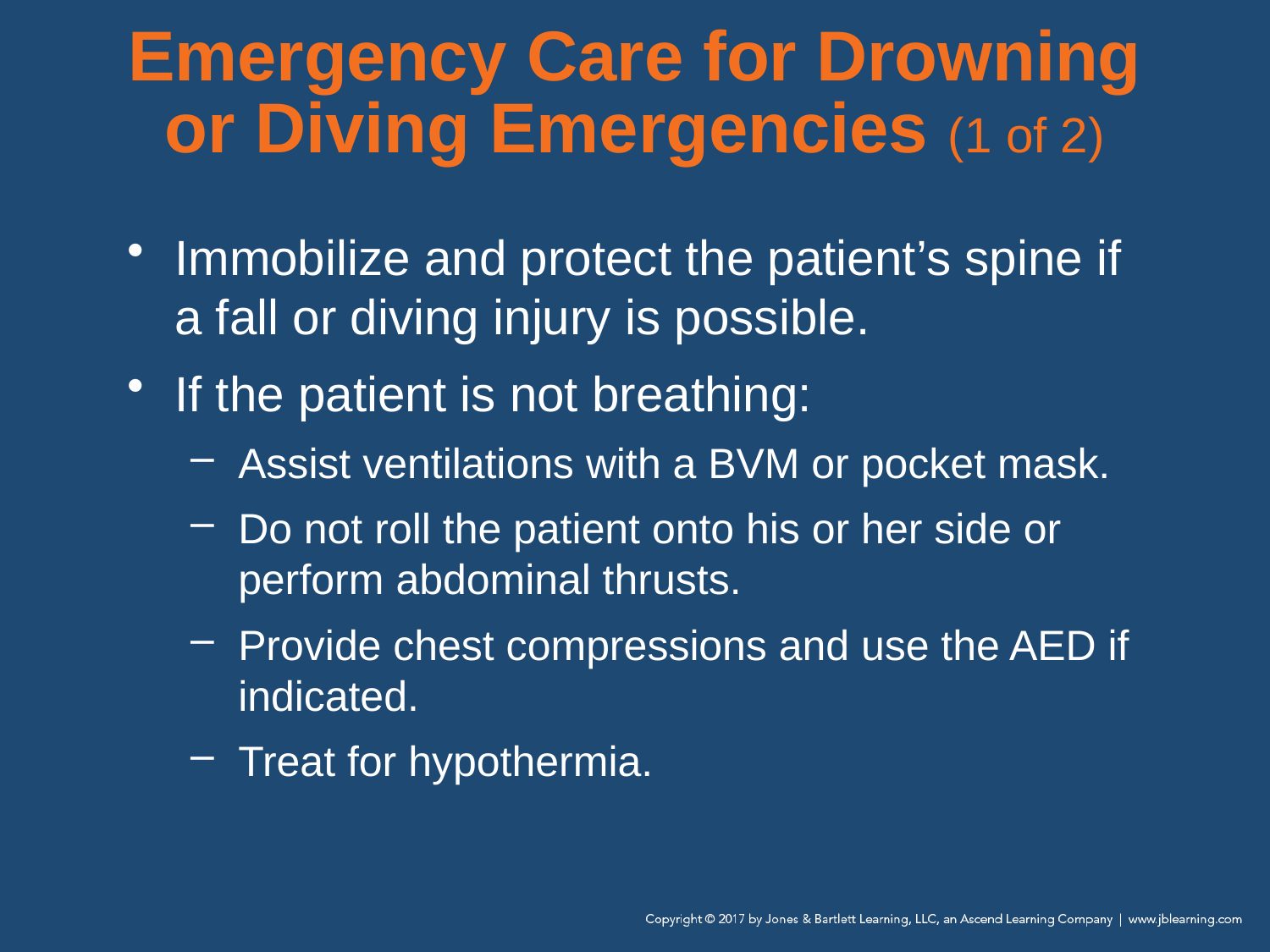

# Emergency Care for Drowning or Diving Emergencies (1 of 2)
Immobilize and protect the patient’s spine if a fall or diving injury is possible.
If the patient is not breathing:
Assist ventilations with a BVM or pocket mask.
Do not roll the patient onto his or her side or perform abdominal thrusts.
Provide chest compressions and use the AED if indicated.
Treat for hypothermia.